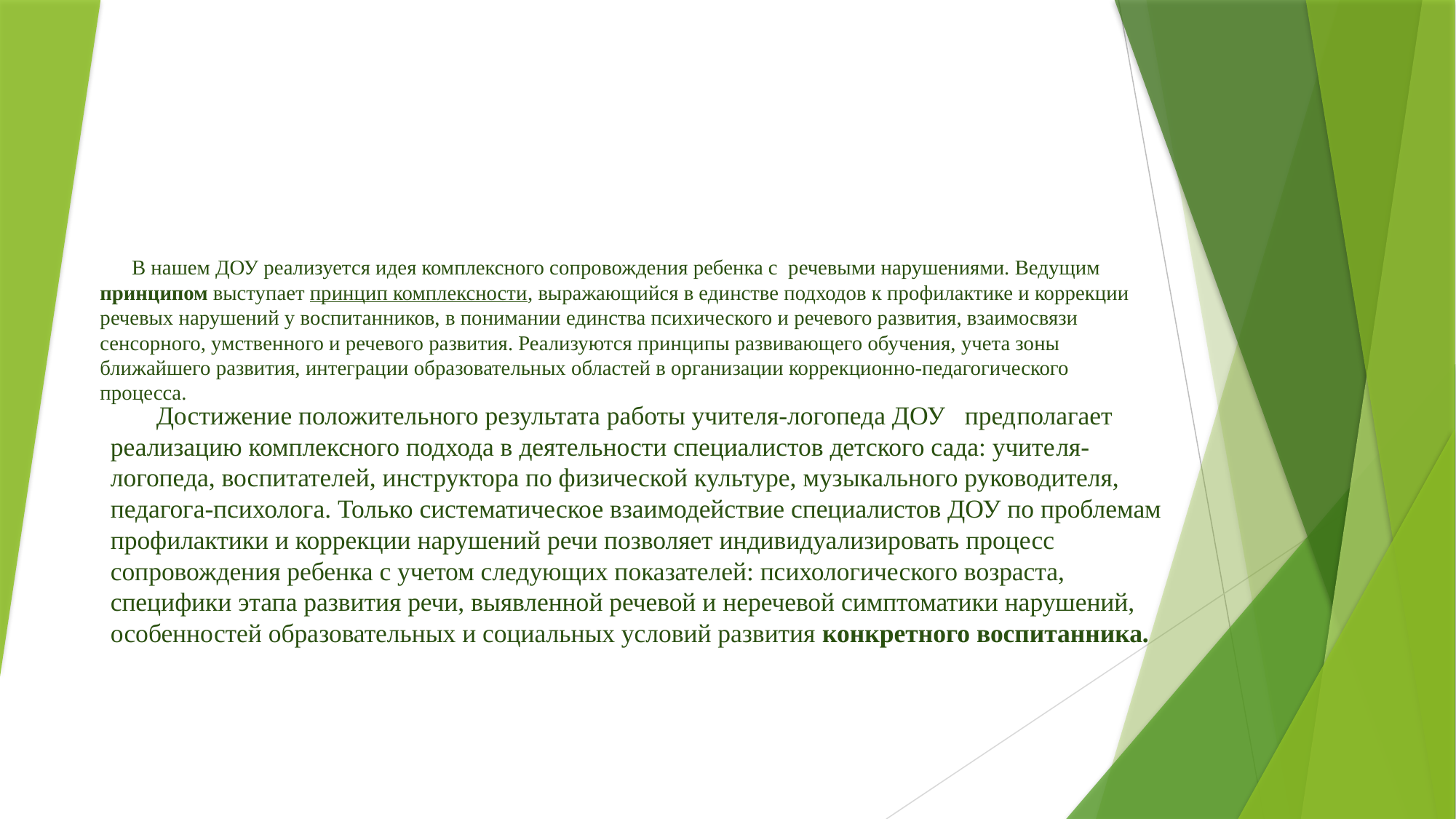

# В нашем ДОУ реализуется идея комплексного сопровождения ребенка с  речевыми нарушениями. Ведущим принципом выступает принцип комплексности, выражающийся в единстве подходов к профилактике и коррекции речевых нарушений у воспитанников, в понимании единства психического и речевого развития, взаимосвязи сенсорного, умственного и речевого развития. Реализуются принципы развивающего обучения, учета зоны ближайшего развития, интеграции образовательных областей в организации коррекционно-педагогического процесса.
       Достижение положительного результата работы учителя-логопеда ДОУ   пред­полагает реализацию комплексного подхода в деятельности специалистов детского сада: учите­ля-логопеда, воспитателей, инструктора по физической культуре, музыкального руководителя, педагога-психолога. Только систематическое взаимодействие специалистов ДОУ по проблемам профилактики и коррекции нарушений речи позволяет индивидуализировать процесс сопровож­дения ребенка с учетом следующих показателей: психологического возраста, специфики этапа развития речи, выявленной речевой и неречевой симптоматики нарушений, особенностей обра­зовательных и социальных условий развития конкретного воспитанника.